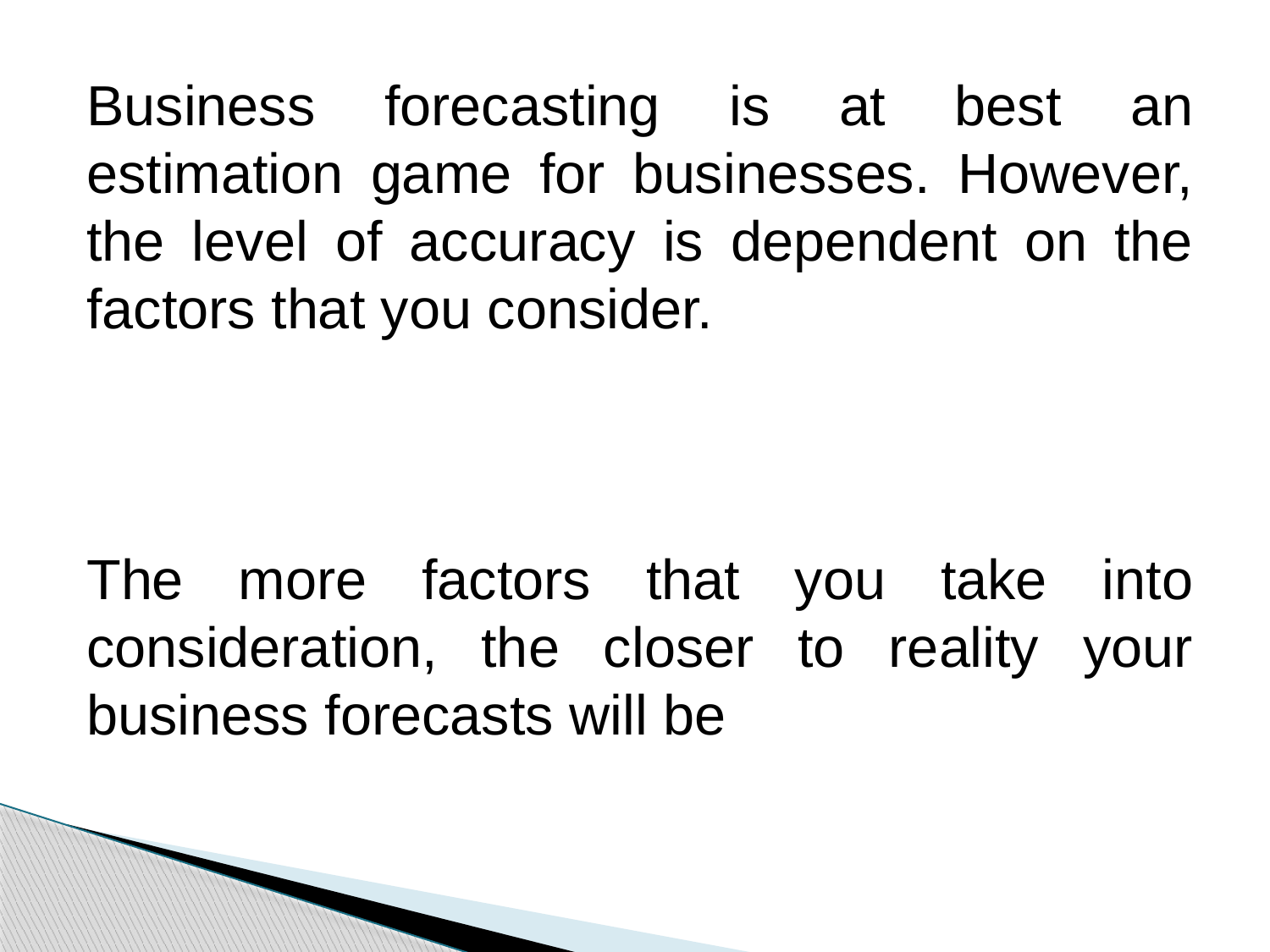

Business forecasting is at best an estimation game for businesses. However, the level of accuracy is dependent on the factors that you consider.

The more factors that you take into consideration, the closer to reality your business forecasts will be